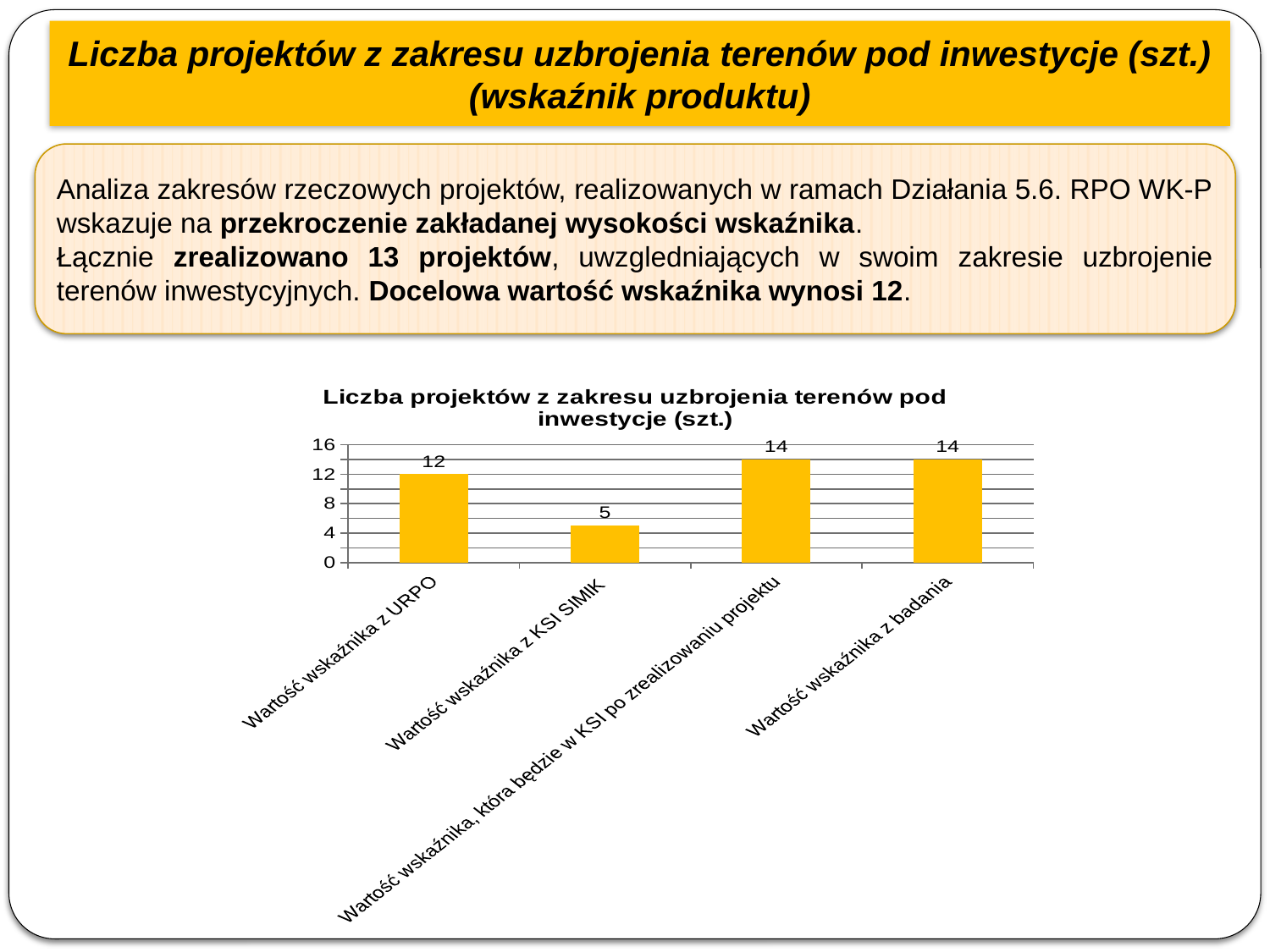

Liczba projektów z zakresu uzbrojenia terenów pod inwestycje (szt.) (wskaźnik produktu)
Analiza zakresów rzeczowych projektów, realizowanych w ramach Działania 5.6. RPO WK-P wskazuje na przekroczenie zakładanej wysokości wskaźnika.
Łącznie zrealizowano 13 projektów, uwzgledniających w swoim zakresie uzbrojenie terenów inwestycyjnych. Docelowa wartość wskaźnika wynosi 12.

### Chart:

| Category | Liczba projektów z zakresu uzbrojenia terenów pod inwestycje (szt.) |
|---|---|
| Wartość wskaźnika z URPO | 12.0 |
| Wartość wskaźnika z KSI SIMIK  | 5.0 |
| Wartość wskaźnika, która będzie w KSI po zrealizowaniu projektu | 14.0 |
| Wartość wskaźnika z badania | 14.0 |